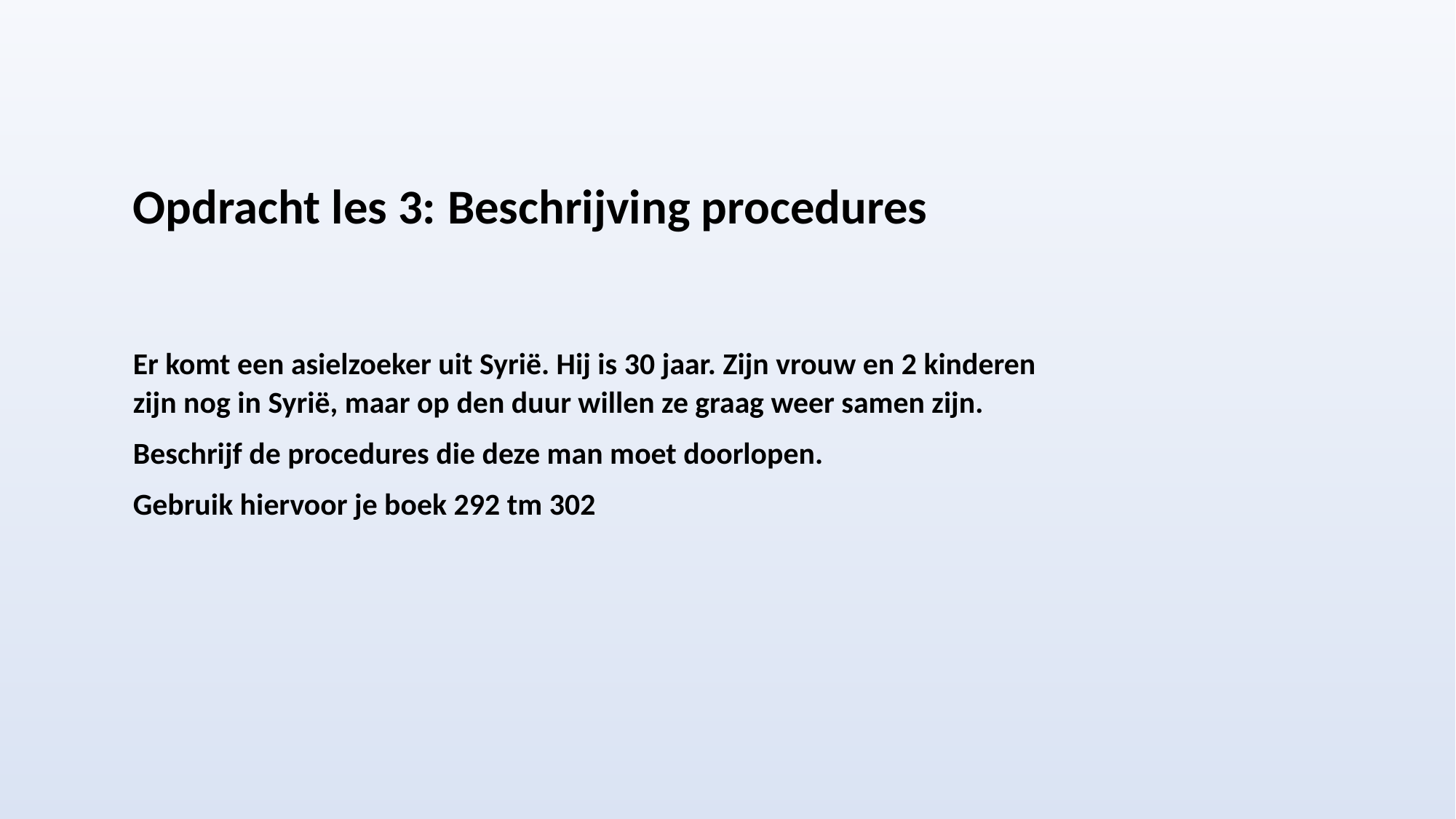

Opdracht les 3: Beschrijving procedures

Er komt een asielzoeker uit Syrië. Hij is 30 jaar. Zijn vrouw en 2 kinderen zijn nog in Syrië, maar op den duur willen ze graag weer samen zijn.
Beschrijf de procedures die deze man moet doorlopen.
Gebruik hiervoor je boek 292 tm 302